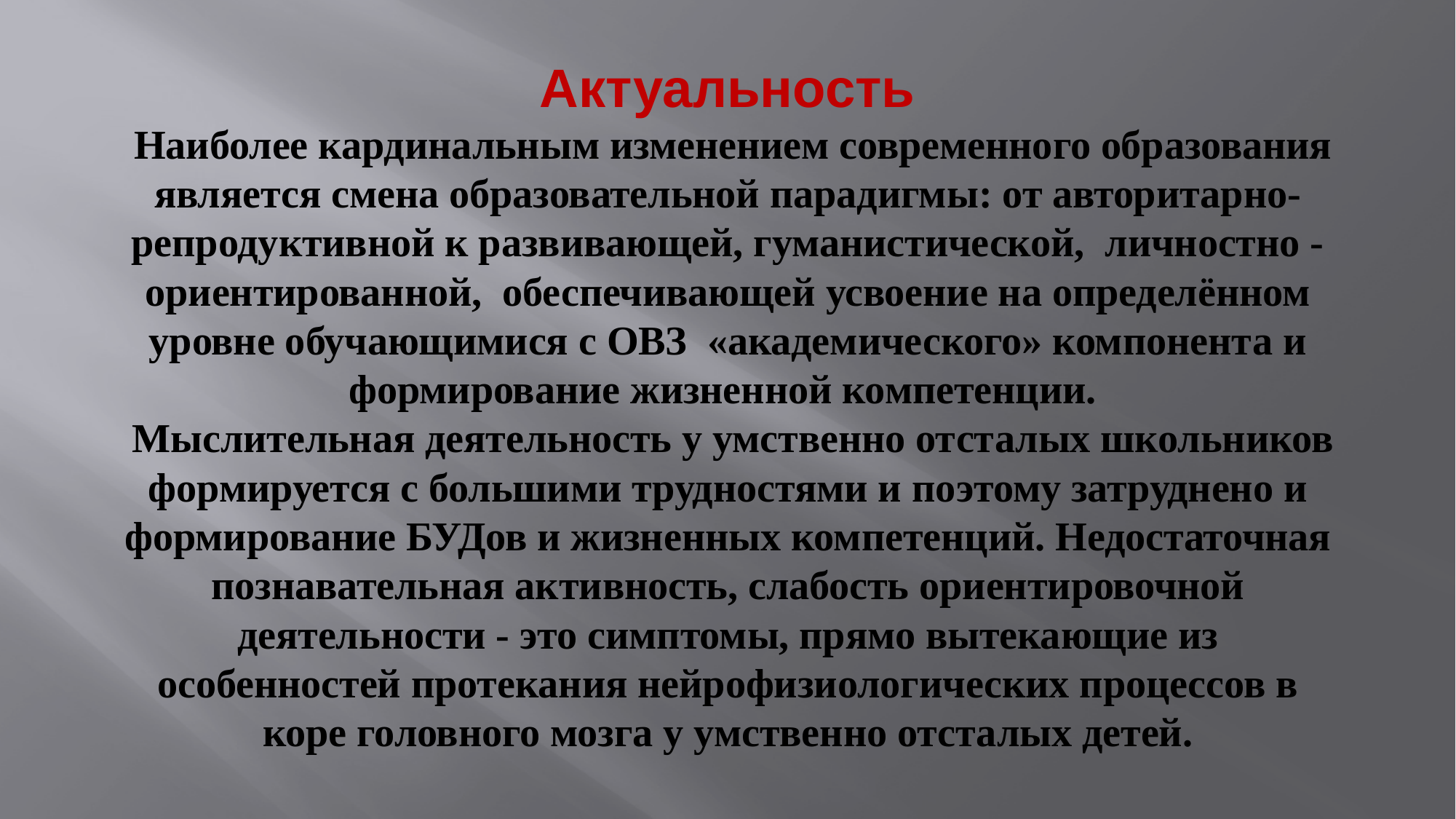

# Актуальность Наиболее кардинальным изменением современного образования является смена образовательной парадигмы: от авторитарно-репродуктивной к развивающей, гуманистической,  личностно - ориентированной,  обеспечивающей усвоение на определённом уровне обучающимися с ОВЗ  «академического» компонента и формирование жизненной компетенции. Мыслительная деятельность у умственно отсталых школьников формируется с большими трудностями и поэтому затруднено и формирование БУДов и жизненных компетенций. Недостаточная познавательная активность, слабость ориентировочной деятельности - это симптомы, прямо вытекающие из особенностей протекания нейрофизиологических процессов в коре головного мозга у умственно отсталых детей.